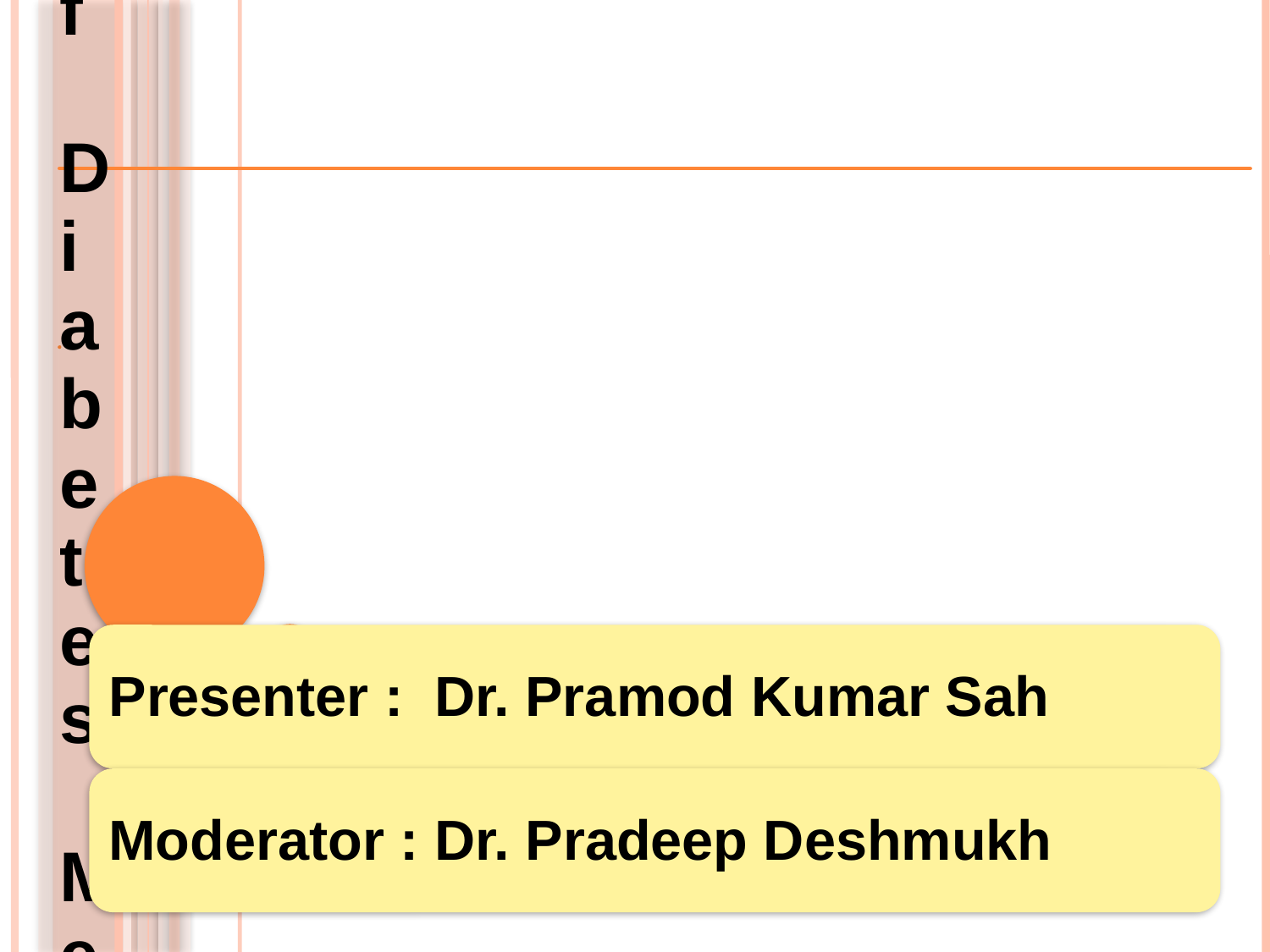

Presenter :  Dr. Pramod Kumar Sah
Moderator : Dr. Pradeep Deshmukh
1